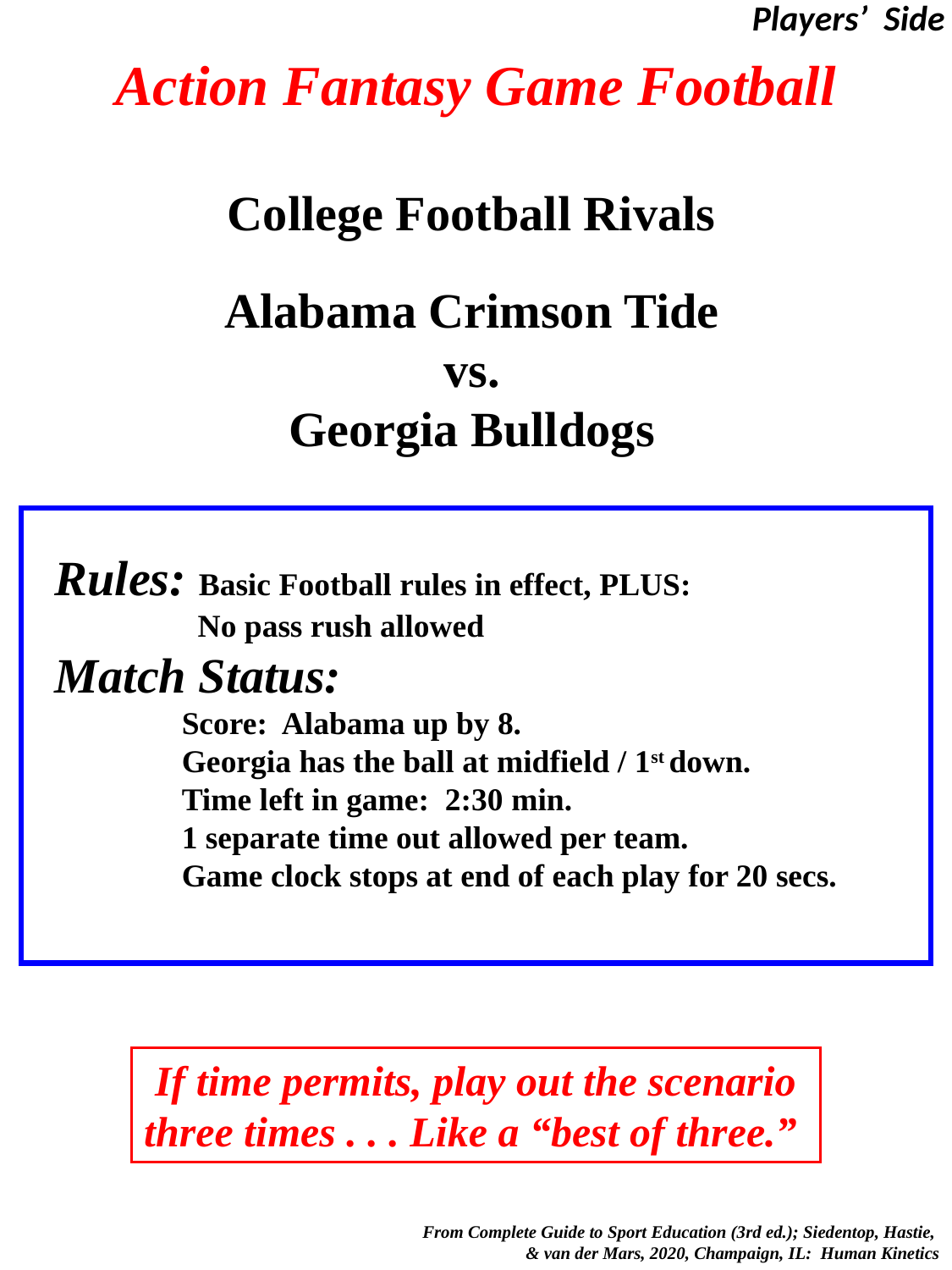

Players’  Side
# Action Fantasy Game Football
College Football Rivals

Alabama Crimson Tide
vs.
Georgia Bulldogs

Rules: Basic Football rules in effect, PLUS:
	  No pass rush allowed
Match Status:
	Score:  Alabama up by 8.
   	Georgia has the ball at midfield / 1st down.
    	Time left in game:  2:30 min.
	1 separate time out allowed per team.
	Game clock stops at end of each play for 20 secs.
If time permits, play out the scenario
three times . . . Like a “best of three.”
 From Complete Guide to Sport Education (3rd ed.); Siedentop, Hastie,
& van der Mars, 2020, Champaign, IL:  Human Kinetics